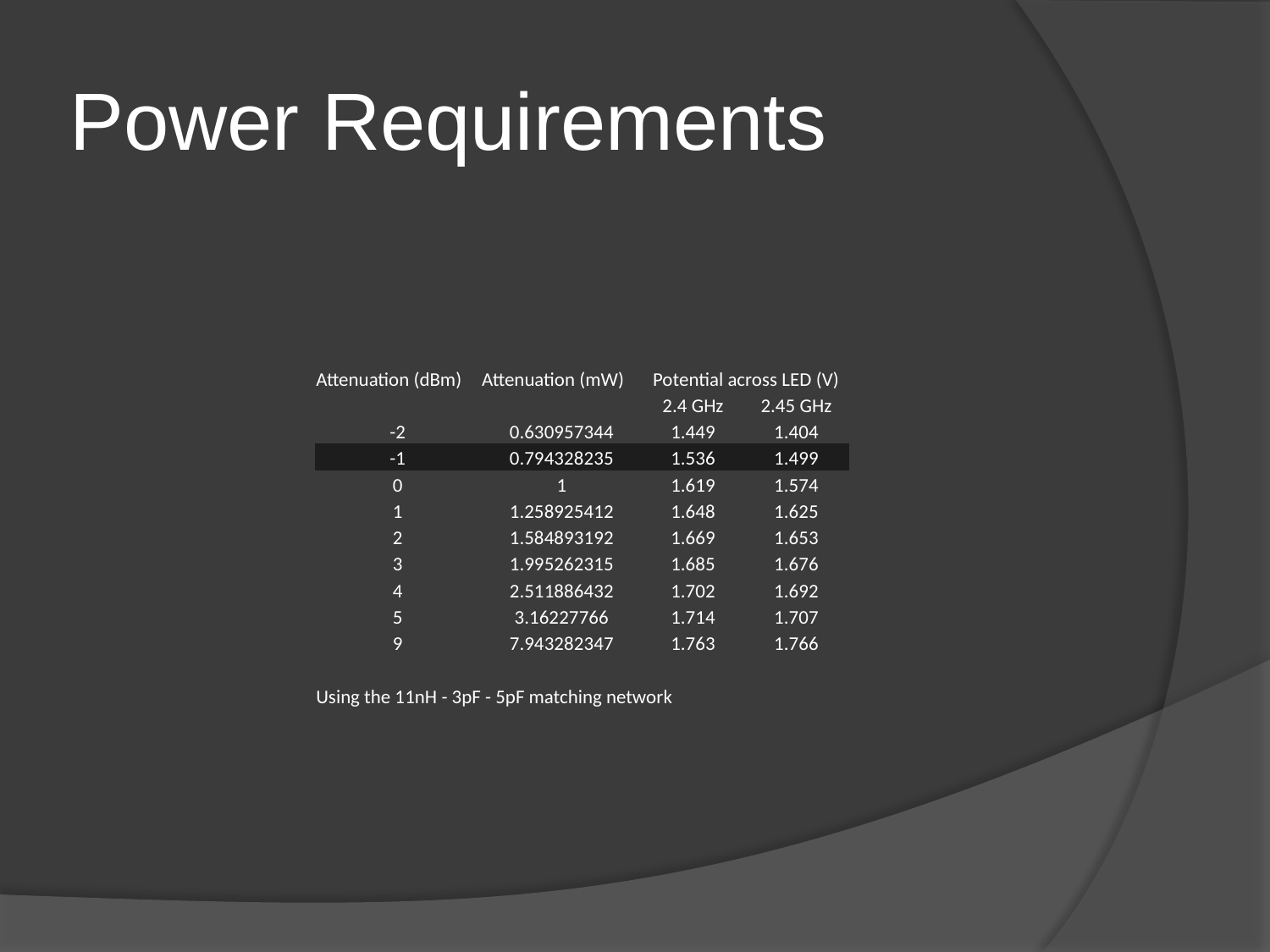

# Power Requirements
| Attenuation (dBm) | Attenuation (mW) | Potential across LED (V) |  |
| --- | --- | --- | --- |
|  |  | 2.4 GHz | 2.45 GHz |
| -2 | 0.630957344 | 1.449 | 1.404 |
| -1 | 0.794328235 | 1.536 | 1.499 |
| 0 | 1 | 1.619 | 1.574 |
| 1 | 1.258925412 | 1.648 | 1.625 |
| 2 | 1.584893192 | 1.669 | 1.653 |
| 3 | 1.995262315 | 1.685 | 1.676 |
| 4 | 2.511886432 | 1.702 | 1.692 |
| 5 | 3.16227766 | 1.714 | 1.707 |
| 9 | 7.943282347 | 1.763 | 1.766 |
|  |  |  |  |
| Using the 11nH - 3pF - 5pF matching network |  |  |  |